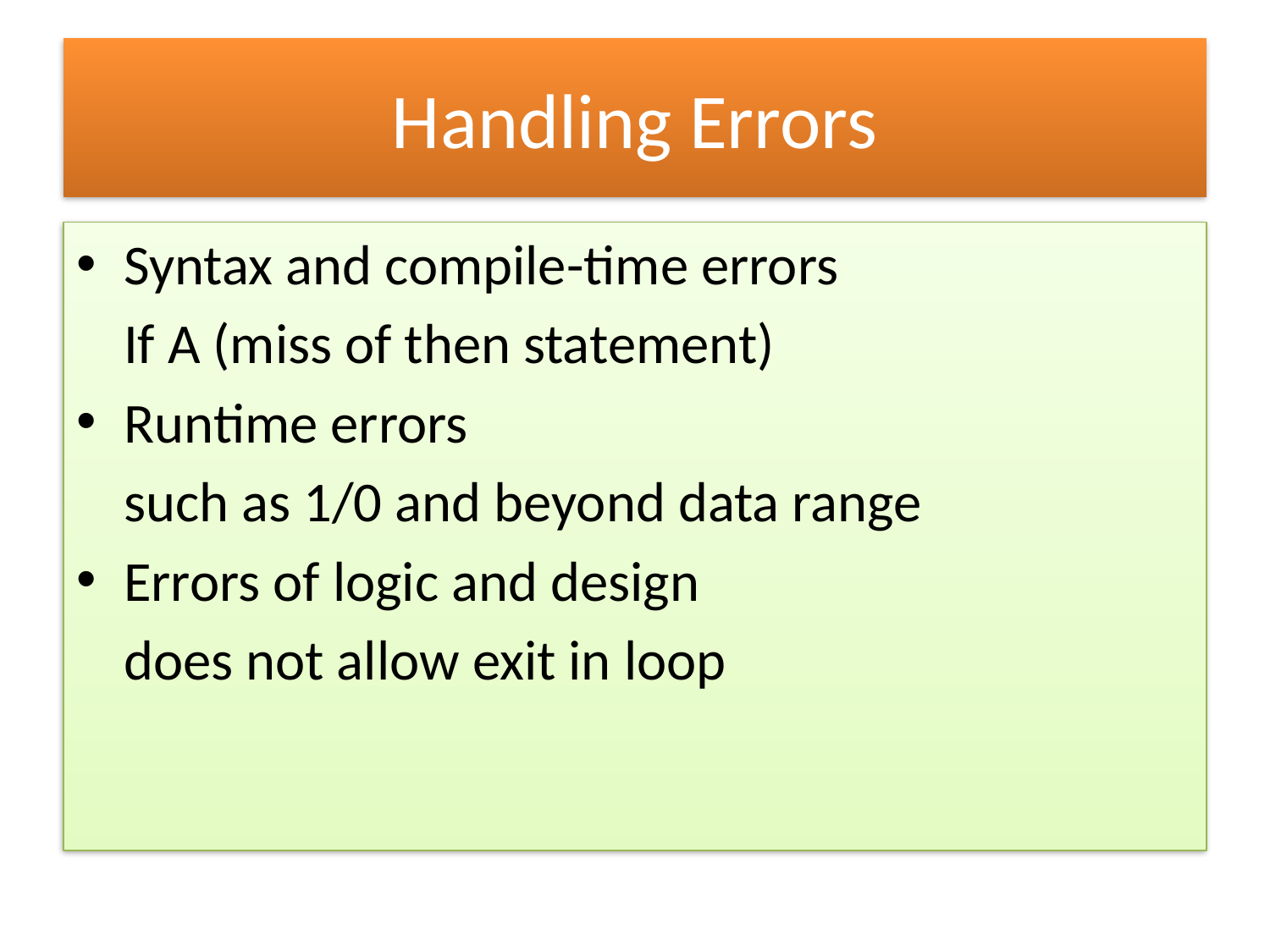

# Handling Errors
Syntax and compile-time errors
	If A (miss of then statement)
Runtime errors
	such as 1/0 and beyond data range
Errors of logic and design
	does not allow exit in loop